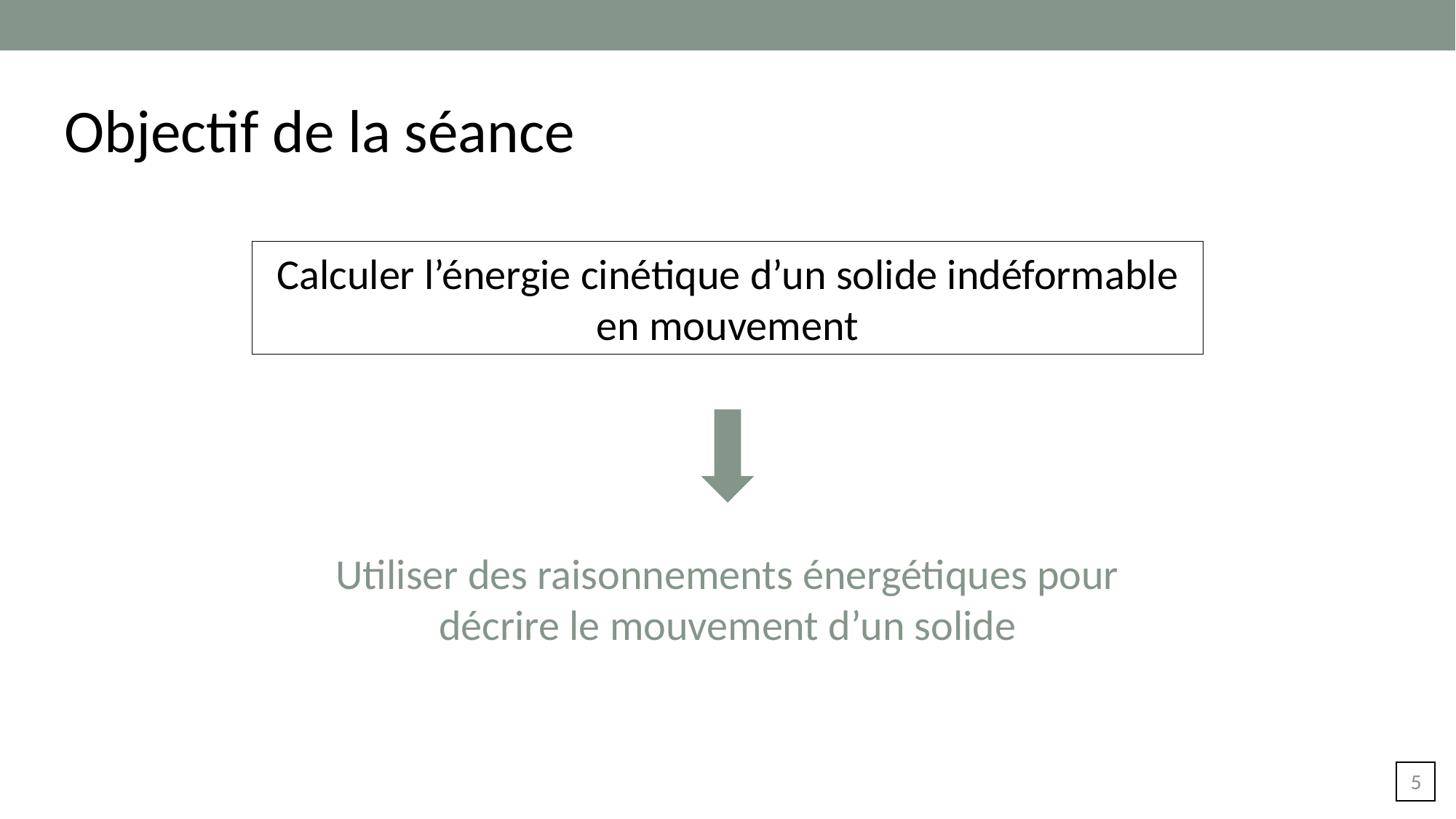

Objectif de la séance
Calculer l’énergie cinétique d’un solide indéformable en mouvement

Utiliser des raisonnements énergétiques pour décrire le mouvement d’un solide
5